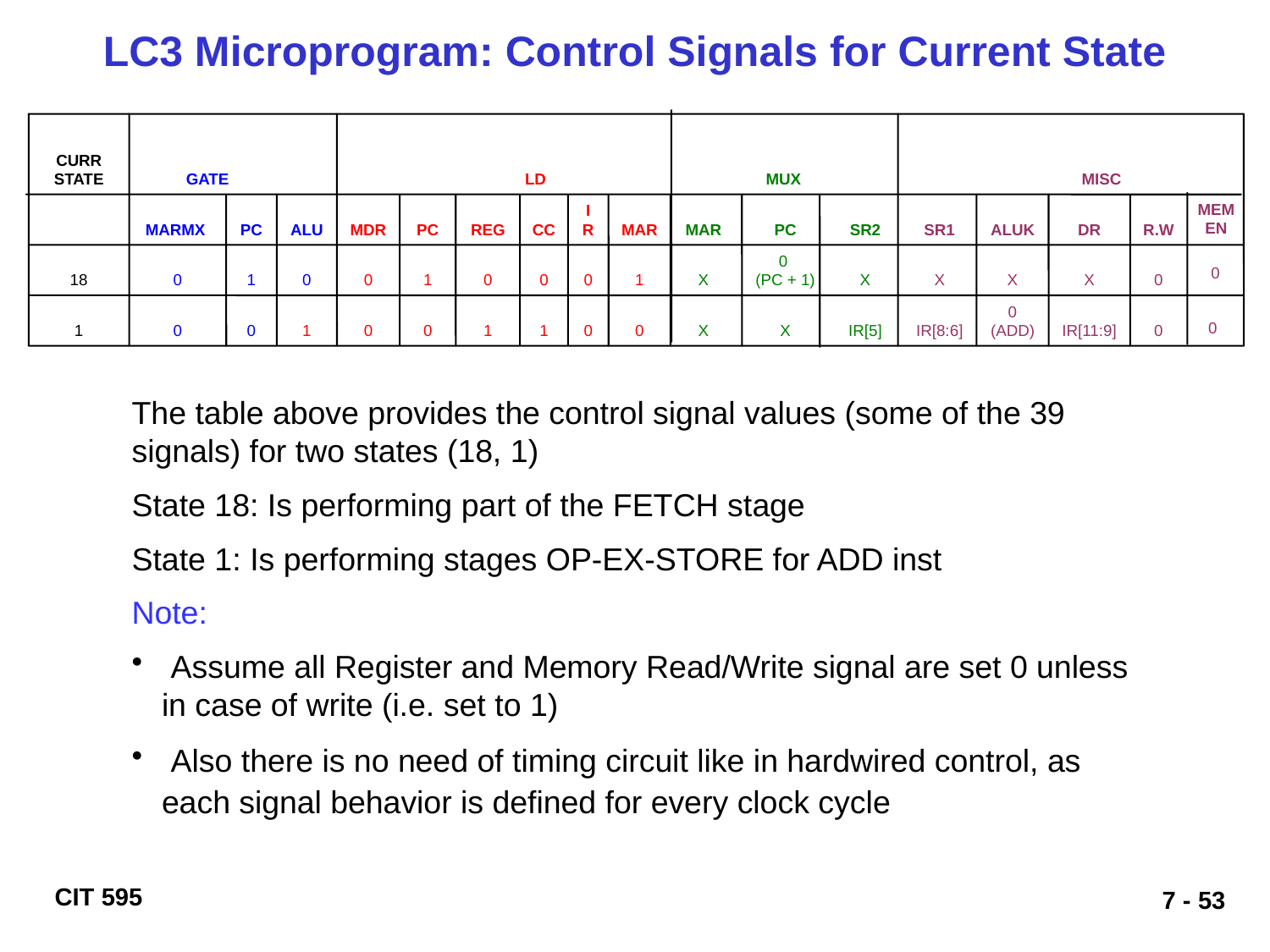

# LC3 Microprogram: Control Signals for Current State

CURR STATE

          GATE

LD

MUX

MISC

MEM
EN

MARMX
PC

ALU

MDR
PC

REG

CC

IR

MAR

MAR
PC

SR2
SR1
ALUK

DR

R.W

0
18

0
1
0
0
1
0
0
0
1
X
0
(PC + 1)
X
X
X
X
0
0
1

0
0
1
0
0
1
1
0
0
X
X
IR[5]
IR[8:6]
0
(ADD)
IR[11:9]
0

The table above provides the control signal values (some of the 39 signals) for two states (18, 1)
State 18: Is performing part of the FETCH stage
State 1: Is performing stages OP-EX-STORE for ADD inst
Note:
 Assume all Register and Memory Read/Write signal are set 0 unless in case of write (i.e. set to 1)
 Also there is no need of timing circuit like in hardwired control, as each signal behavior is defined for every clock cycle

7 - 53